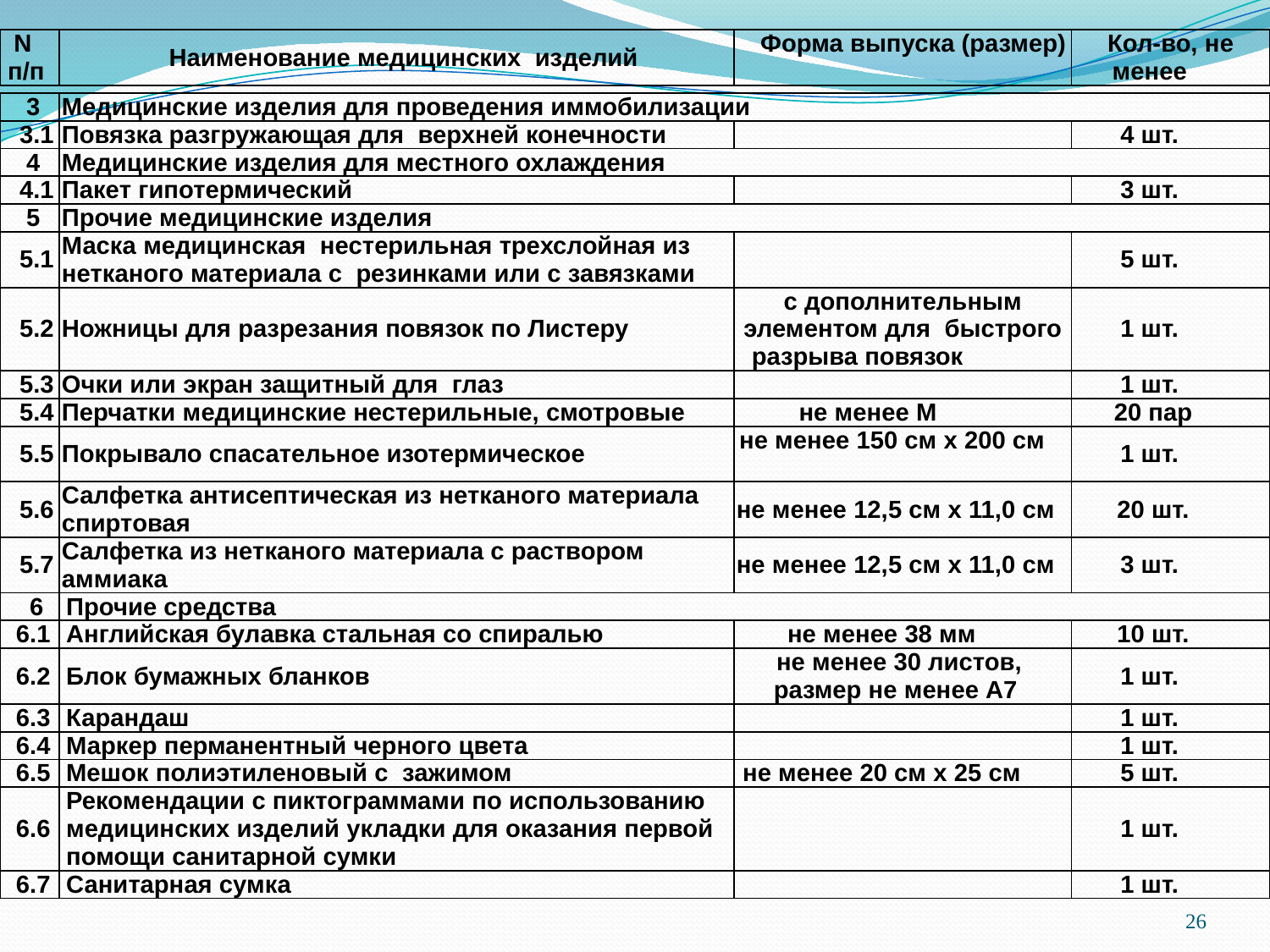

| N п/п | Наименование медицинских изделий | Форма выпуска (размер) | Кол-во, не менее |
| --- | --- | --- | --- |
| 3 | Медицинские изделия для проведения иммобилизации |  |  |
| --- | --- | --- | --- |
| 3.1 | Повязка разгружающая для верхней конечности |  | 4 шт. |
| 4 | Медицинские изделия для местного охлаждения |  |  |
| 4.1 | Пакет гипотермический |  | 3 шт. |
| 5 | Прочие медицинские изделия |  |  |
| 5.1 | Маска медицинская нестерильная трехслойная из нетканого материала с резинками или с завязками |  | 5 шт. |
| 5.2 | Ножницы для разрезания повязок по Листеру | с дополнительным элементом для быстрого разрыва повязок | 1 шт. |
| 5.3 | Очки или экран защитный для глаз |  | 1 шт. |
| 5.4 | Перчатки медицинские нестерильные, смотровые | не менее M | 20 пар |
| 5.5 | Покрывало спасательное изотермическое | не менее 150 см x 200 см | 1 шт. |
| 5.6 | Салфетка антисептическая из нетканого материала спиртовая | не менее 12,5 см x 11,0 см | 20 шт. |
| 5.7 | Салфетка из нетканого материала с раствором аммиака | не менее 12,5 см x 11,0 см | 3 шт. |
| 6 | Прочие средства |  |  |
| 6.1 | Английская булавка стальная со спиралью | не менее 38 мм | 10 шт. |
| 6.2 | Блок бумажных бланков | не менее 30 листов, размер не менее A7 | 1 шт. |
| 6.3 | Карандаш |  | 1 шт. |
| 6.4 | Маркер перманентный черного цвета |  | 1 шт. |
| 6.5 | Мешок полиэтиленовый с зажимом | не менее 20 см x 25 см | 5 шт. |
| 6.6 | Рекомендации с пиктограммами по использованию медицинских изделий укладки для оказания первой помощи санитарной сумки |  | 1 шт. |
| 6.7 | Санитарная сумка |  | 1 шт. |
26